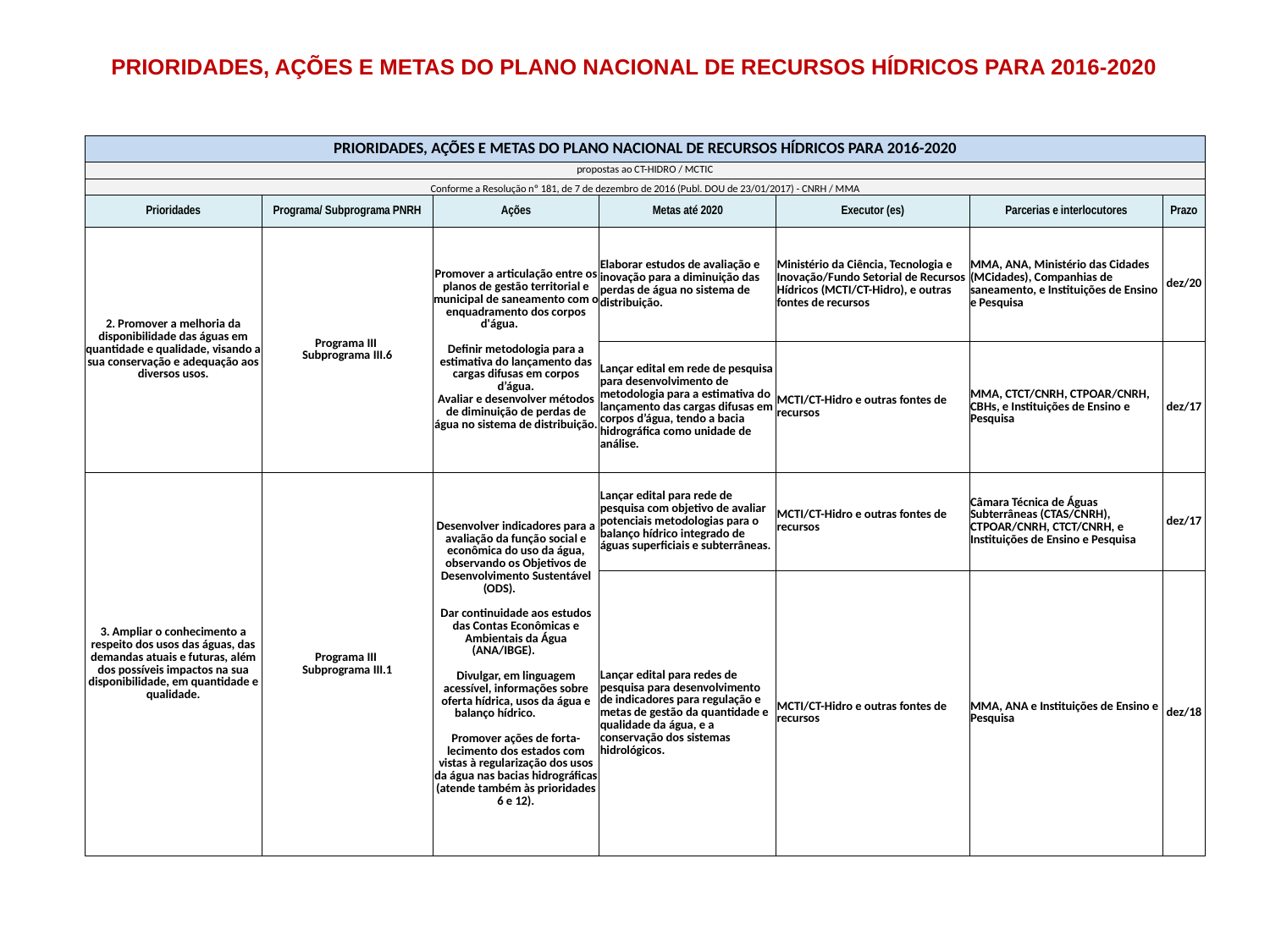

# PRIORIDADES, AÇÕES E METAS DO PLANO NACIONAL DE RECURSOS HÍDRICOS PARA 2016-2020
| PRIORIDADES, AÇÕES E METAS DO PLANO NACIONAL DE RECURSOS HÍDRICOS PARA 2016-2020 |  |  |  |  |  |  |
| --- | --- | --- | --- | --- | --- | --- |
| propostas ao CT-HIDRO / MCTIC |  |  |  |  |  |  |
| Conforme a Resolução nº 181, de 7 de dezembro de 2016 (Publ. DOU de 23/01/2017) - CNRH / MMA |  |  |  |  |  |  |
| Prioridades | Programa/ Subprograma PNRH | Ações | Metas até 2020 | Executor (es) | Parcerias e interlocutores | Prazo |
| 2. Promover a melhoria da disponibilidade das águas em quantidade e qualidade, visando a sua conservação e adequação aos diversos usos. | Programa III Subprograma III.6 | Promover a articulação entre os planos de gestão territorial e municipal de saneamento com o enquadramento dos corpos d'água. Definir metodologia para a estimativa do lançamento das cargas difusas em corpos d’água. Avaliar e desenvolver métodos de diminuição de perdas de água no sistema de distribuição. | Elaborar estudos de avaliação e inovação para a diminuição das perdas de água no sistema de distribuição. | Ministério da Ciência, Tecnologia e Inovação/Fundo Setorial de Recursos Hídricos (MCTI/CT-Hidro), e outras fontes de recursos | MMA, ANA, Ministério das Cidades (MCidades), Companhias de saneamento, e Instituições de Ensino e Pesquisa | dez/20 |
|  |  |  | Lançar edital em rede de pesquisa para desenvolvimento de metodologia para a estimativa do lançamento das cargas difusas em corpos d’água, tendo a bacia hidrográfica como unidade de análise. | MCTI/CT-Hidro e outras fontes de recursos | MMA, CTCT/CNRH, CTPOAR/CNRH, CBHs, e Instituições de Ensino e Pesquisa | dez/17 |
| 3. Ampliar o conhecimento a respeito dos usos das águas, das demandas atuais e futuras, além dos possíveis impactos na sua disponibilidade, em quantidade e qualidade. | Programa III Subprograma III.1 | Desenvolver indicadores para a avaliação da função social e econômica do uso da água, observando os Objetivos de Desenvolvimento Sustentável (ODS). Dar continuidade aos estudos das Contas Econômicas e Ambientais da Água (ANA/IBGE). Divulgar, em linguagem acessível, informações sobre oferta hídrica, usos da água e balanço hídrico. Promover ações de forta-lecimento dos estados com vistas à regularização dos usos da água nas bacias hidrográficas (atende também às prioridades 6 e 12). | Lançar edital para rede de pesquisa com objetivo de avaliar potenciais metodologias para o balanço hídrico integrado de águas superficiais e subterrâneas. | MCTI/CT-Hidro e outras fontes de recursos | Câmara Técnica de Águas Subterrâneas (CTAS/CNRH), CTPOAR/CNRH, CTCT/CNRH, e Instituições de Ensino e Pesquisa | dez/17 |
|  |  |  | Lançar edital para redes de pesquisa para desenvolvimento de indicadores para regulação e metas de gestão da quantidade e qualidade da água, e a conservação dos sistemas hidrológicos. | MCTI/CT-Hidro e outras fontes de recursos | MMA, ANA e Instituições de Ensino e Pesquisa | dez/18 |